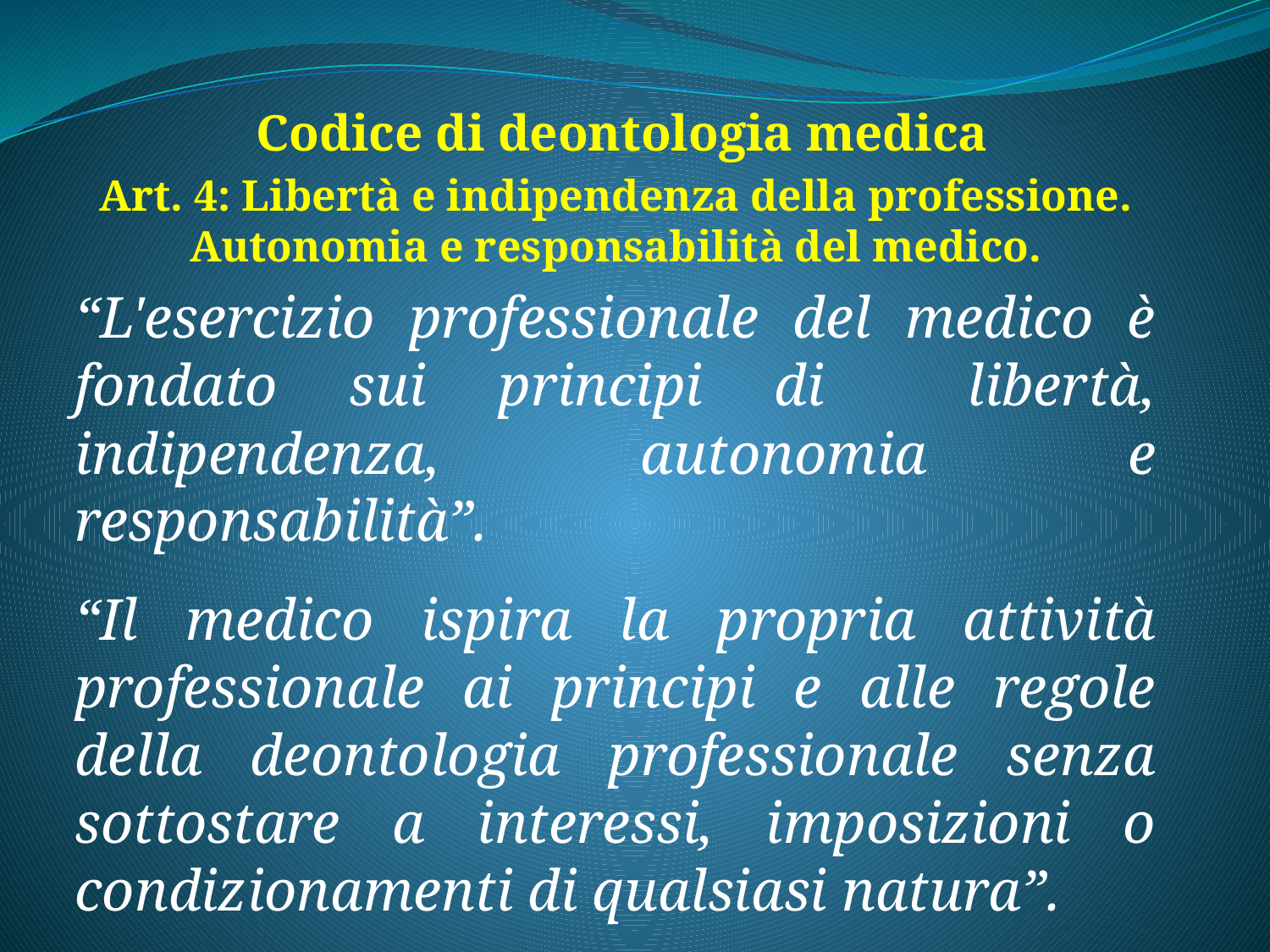

Codice di deontologia medica
Art. 4: Libertà e indipendenza della professione. Autonomia e responsabilità del medico.
“L'esercizio professionale del medico è fondato sui principi di  libertà, indipendenza, autonomia e responsabilità”.

“Il medico ispira la propria attività professionale ai principi e alle regole della deontologia professionale senza sottostare a interessi, imposizioni o condizionamenti di qualsiasi natura”.